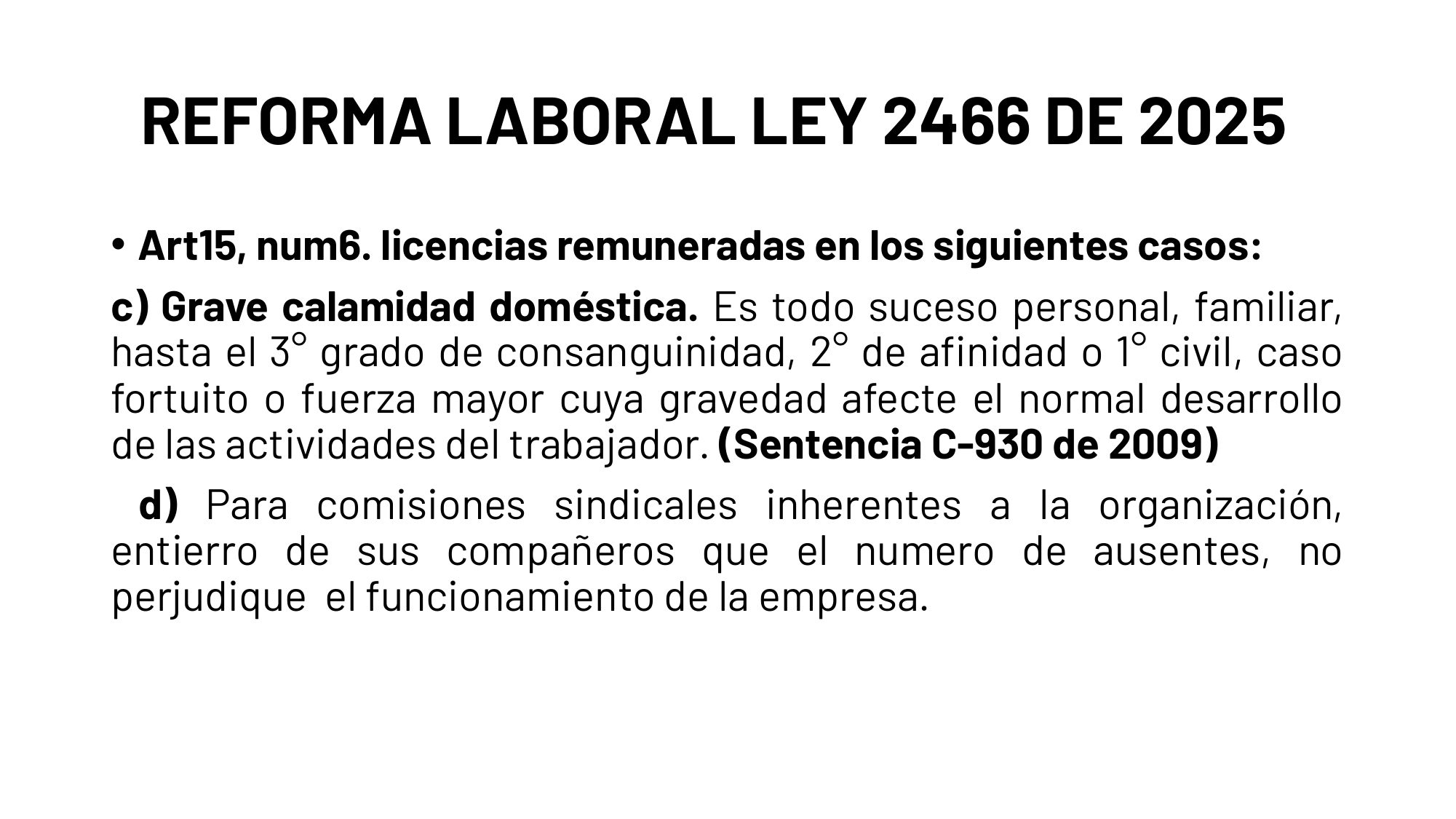

# REFORMA LABORAL LEY 2466 DE 2025
Art15, num6. licencias remuneradas en los siguientes casos:
c) Grave calamidad doméstica. Es todo suceso personal, familiar, hasta el 3° grado de consanguinidad, 2° de afinidad o 1° civil, caso fortuito o fuerza mayor cuya gravedad afecte el normal desarrollo de las actividades del trabajador. (Sentencia C-930 de 2009)
 d) Para comisiones sindicales inherentes a la organización, entierro de sus compañeros que el numero de ausentes, no perjudique  el funcionamiento de la empresa.